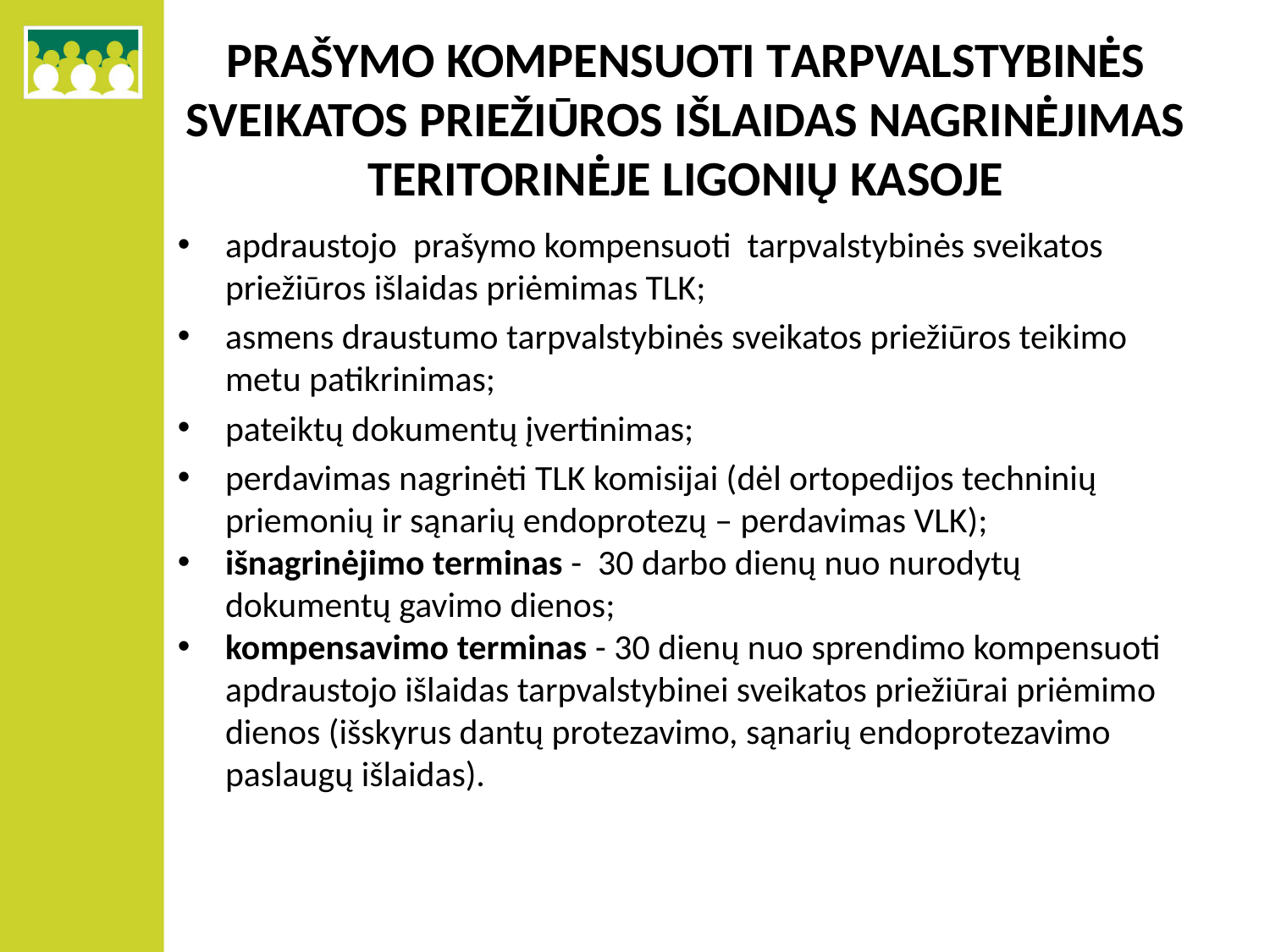

# PRAŠYMO KOMPENSUOTI TARPVALSTYBINĖS SVEIKATOS PRIEŽIŪROS IŠLAIDAS NAGRINĖJIMAS TERITORINĖJE LIGONIŲ KASOJE
apdraustojo  prašymo kompensuoti  tarpvalstybinės sveikatos priežiūros išlaidas priėmimas TLK;
asmens draustumo tarpvalstybinės sveikatos priežiūros teikimo metu patikrinimas;
pateiktų dokumentų įvertinimas;
perdavimas nagrinėti TLK komisijai (dėl ortopedijos techninių priemonių ir sąnarių endoprotezų – perdavimas VLK);
išnagrinėjimo terminas -  30 darbo dienų nuo nurodytų dokumentų gavimo dienos;
kompensavimo terminas - 30 dienų nuo sprendimo kompensuoti apdraustojo išlaidas tarpvalstybinei sveikatos priežiūrai priėmimo dienos (išskyrus dantų protezavimo, sąnarių endoprotezavimo paslaugų išlaidas).